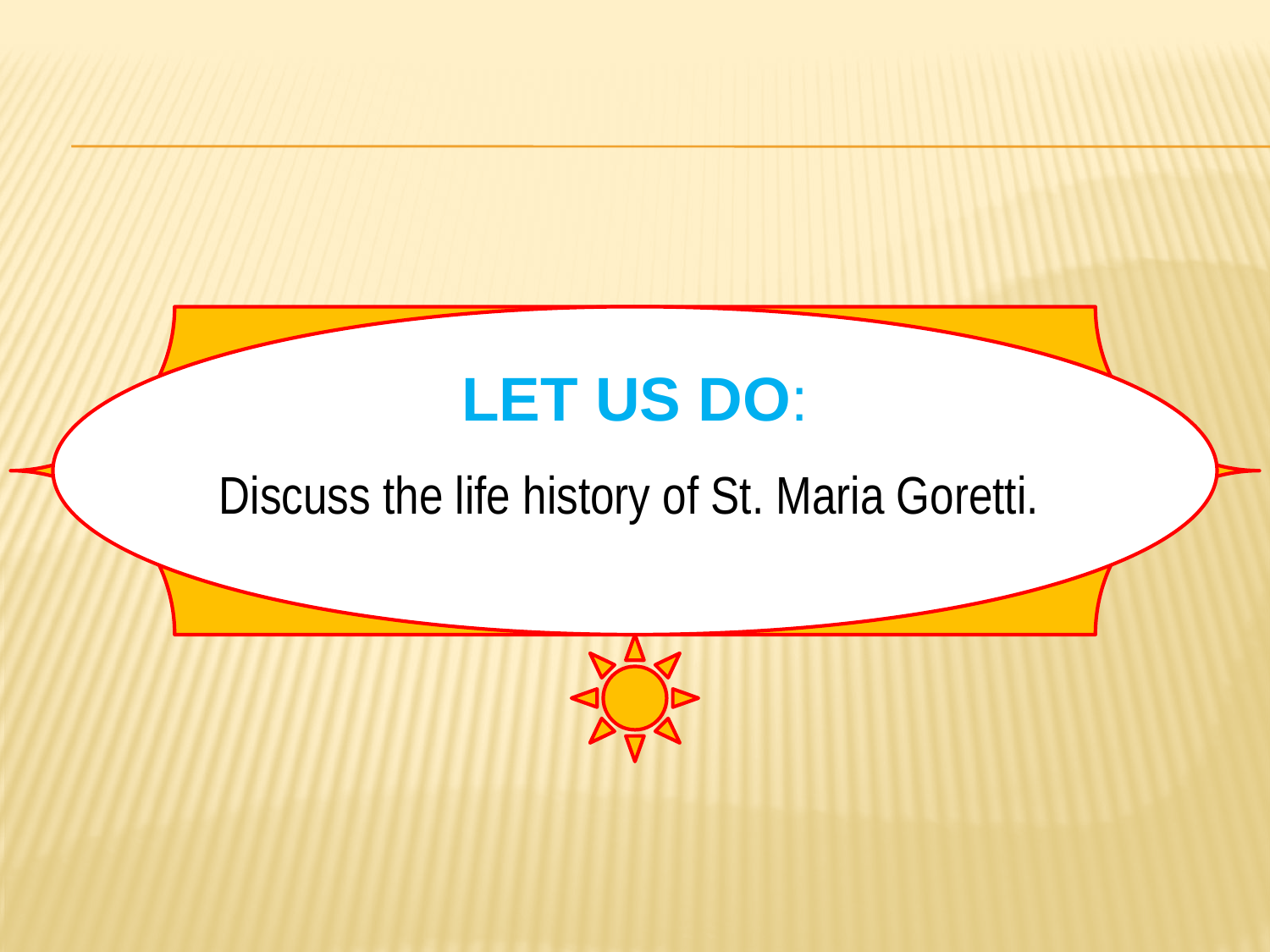

# LET US DO:
Discuss the life history of St. Maria Goretti.